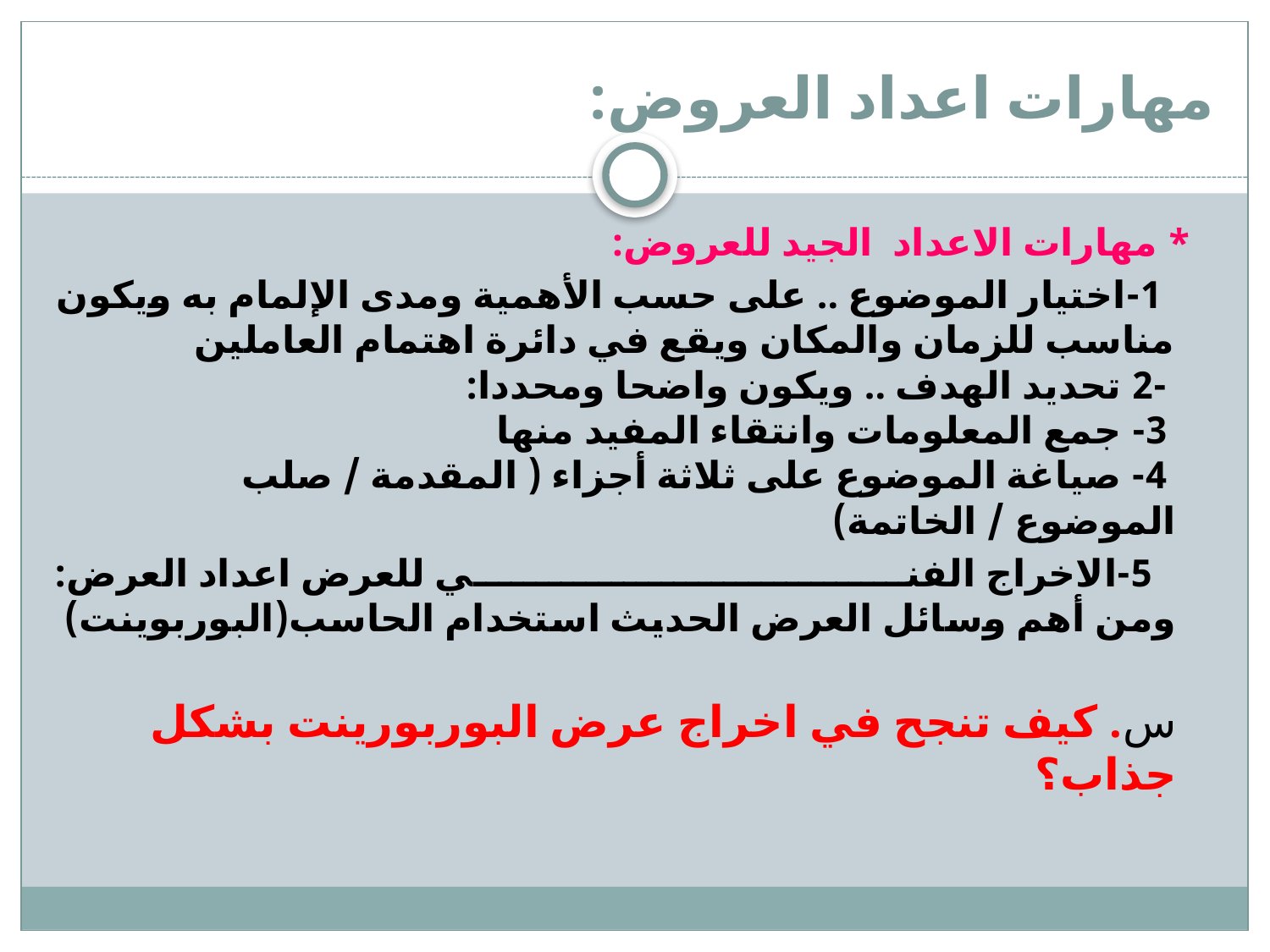

# مهارات اعداد العروض:
  * مهارات الاعداد  الجيد للعروض:
     1-اختيار الموضوع .. على حسب الأهمية ومدى الإلمام به ويكون مناسب للزمان والمكان ويقع في دائرة اهتمام العاملين
 -2 تحديد الهدف .. ويكون واضحا ومحددا:
 3- جمع المعلومات وانتقاء المفيد منها
 4- صياغة الموضوع على ثلاثة أجزاء ( المقدمة / صلب الموضوع / الخاتمة)
      5-الاخراج الفني للعرض اعداد العرض:
ومن أهم وسائل العرض الحديث استخدام الحاسب(البوربوينت)
		س. كيف تنجح في اخراج عرض البوربورينت بشكل جذاب؟